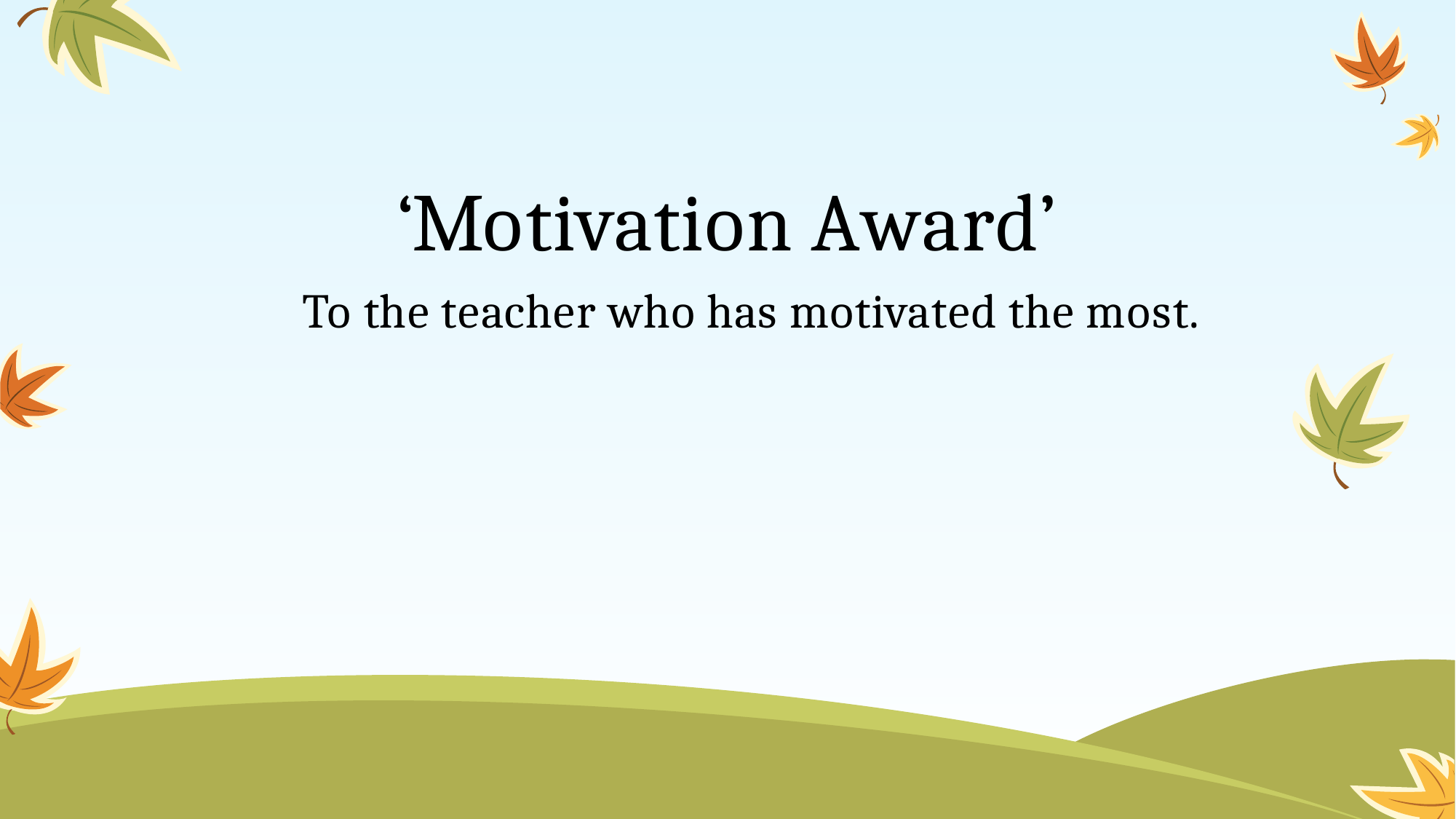

# ‘Motivation Award’
To the teacher who has motivated the most.